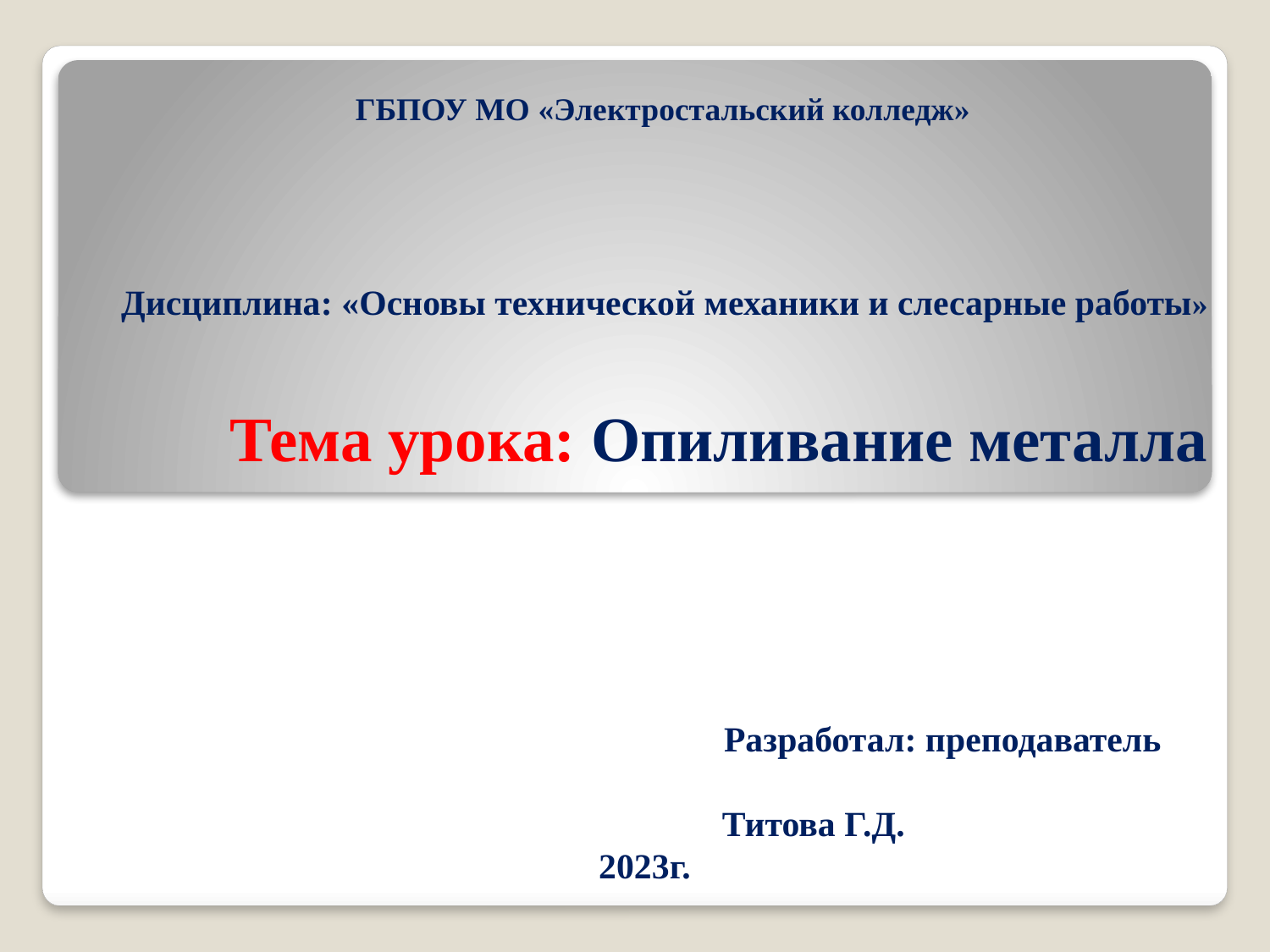

#
 ГБПОУ МО «Электростальский колледж»

Дисциплина: «Основы технической механики и слесарные работы»

Тема урока: Опиливание металла
                                                                   Разработал: преподаватель
                                      Титова Г.Д.
2023г.